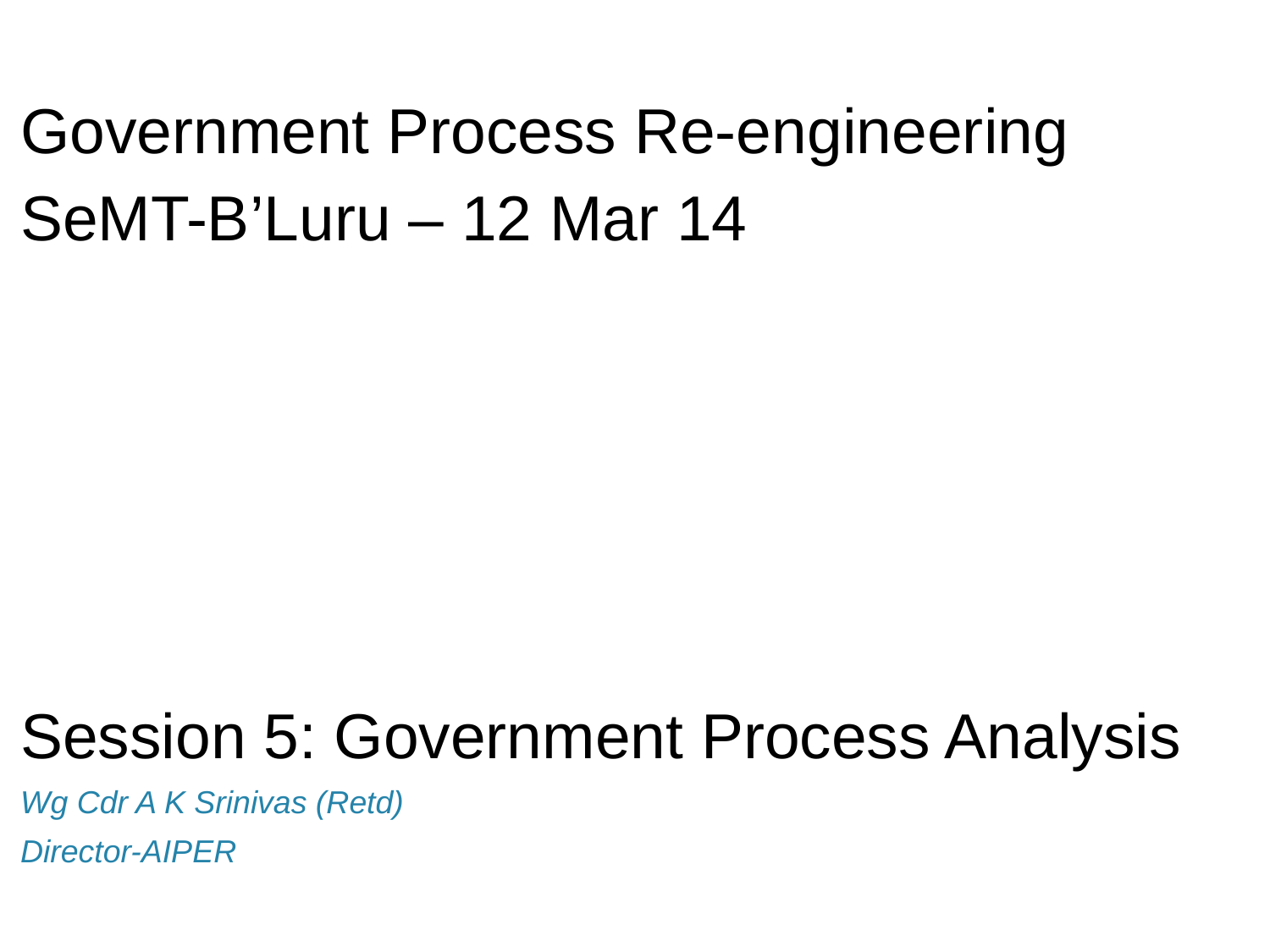

Government Process Re-engineering
SeMT-B’Luru – 12 Mar 14
Session 5: Government Process Analysis
Wg Cdr A K Srinivas (Retd)
Director-AIPER